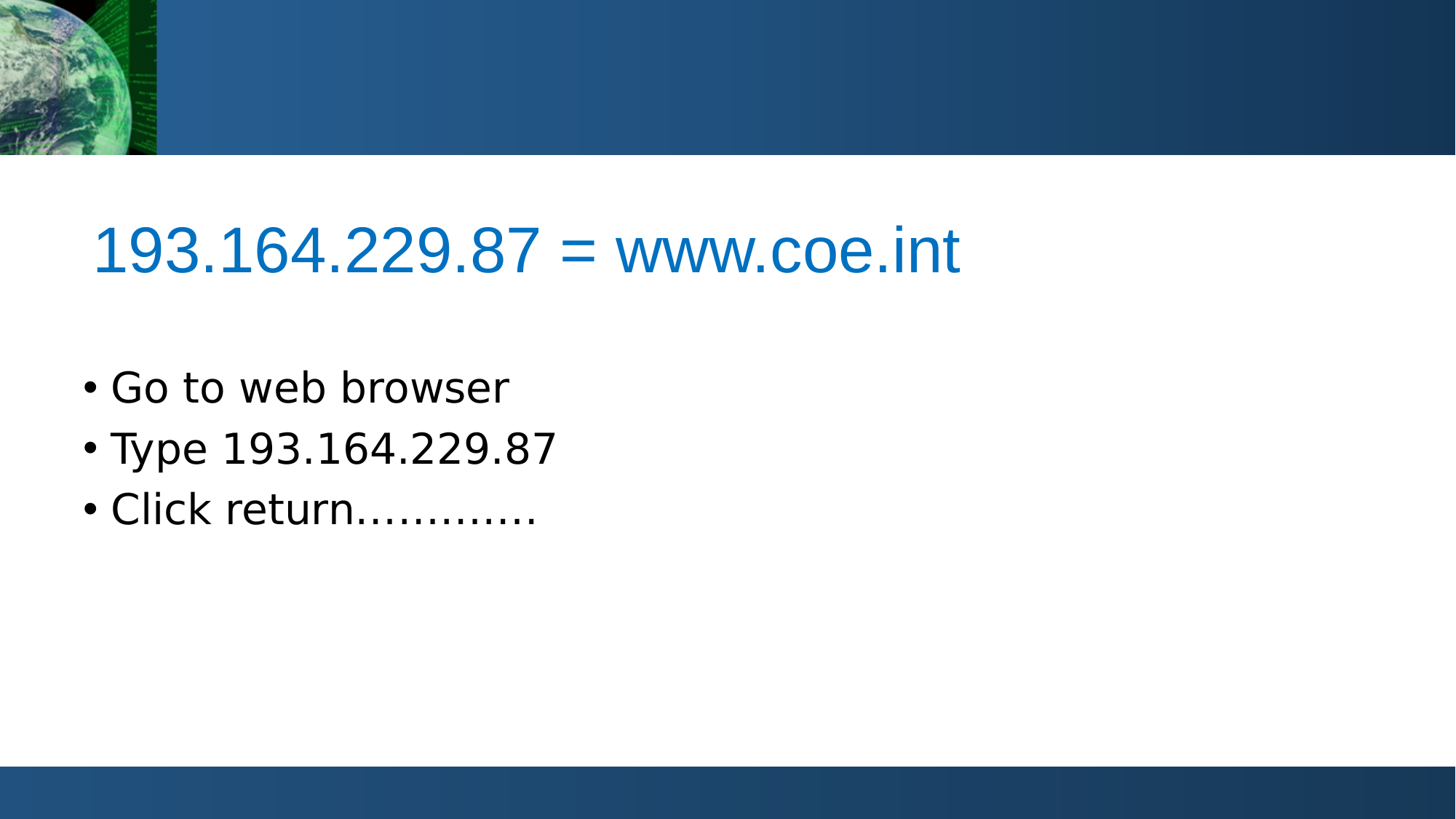

# 193.164.229.87 = www.coe.int

Go to web browser
Type 193.164.229.87
Click return………….